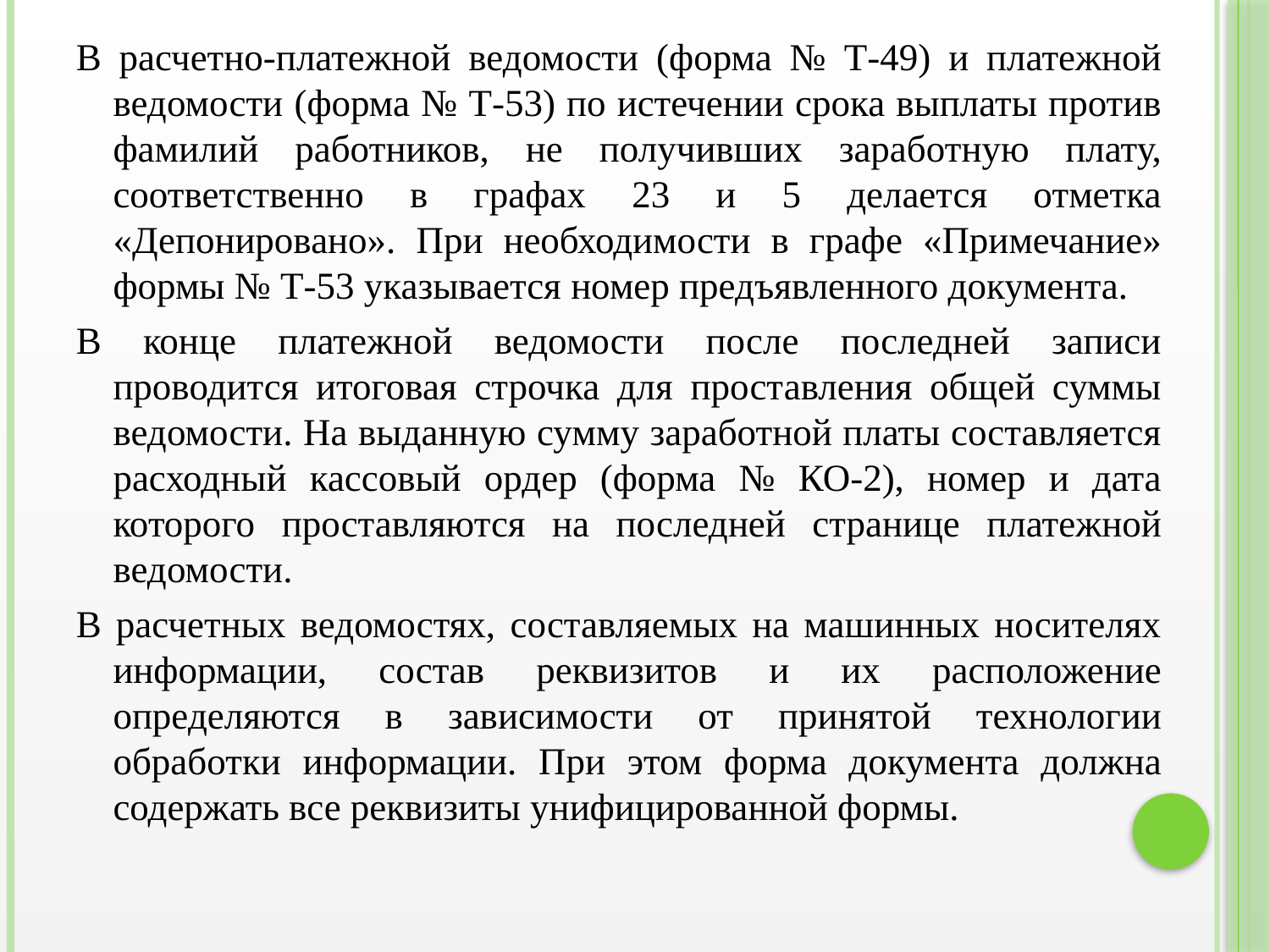

В расчетно-платежной ведомости (форма № Т-49) и платежной ведомости (форма № Т-53) по истечении срока выплаты против фамилий работников, не получивших заработную плату, соответственно в графах 23 и 5 делается отметка «Депонировано». При необходимости в графе «Примечание» формы № Т-53 указывается номер предъявленного документа.
В конце платежной ведомости после последней записи проводится итоговая строчка для проставления общей суммы ведомости. На выданную сумму заработной платы составляется расходный кассовый ордер (форма № КО-2), номер и дата которого проставляются на последней странице платежной ведомости.
В расчетных ведомостях, составляемых на машинных носителях информации, состав реквизитов и их расположение определяются в зависимости от принятой технологии обработки информации. При этом форма документа должна содержать все реквизиты унифицированной формы.